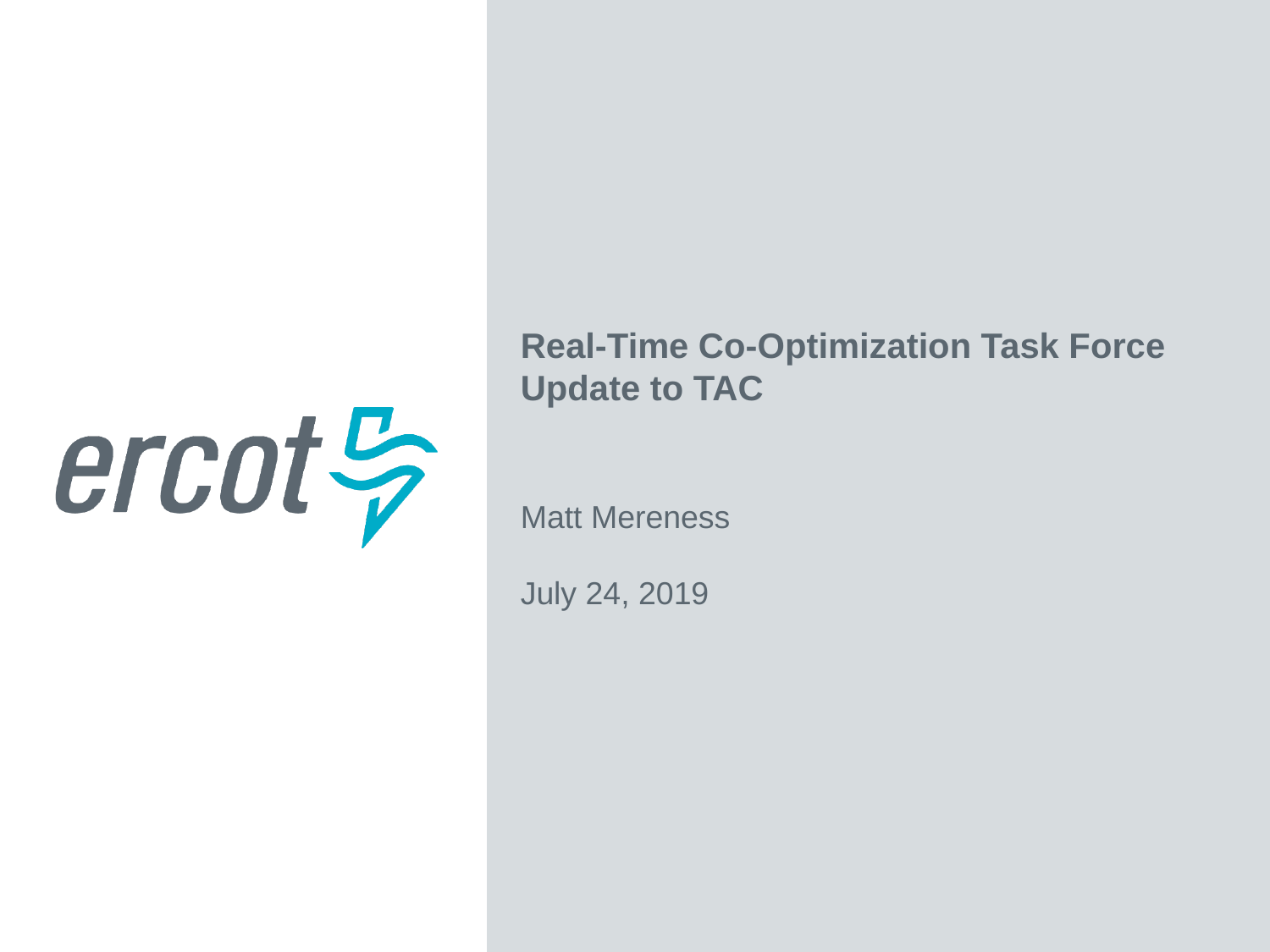

Real-Time Co-Optimization Task Force Update to TAC

Matt Mereness

July 24, 2019